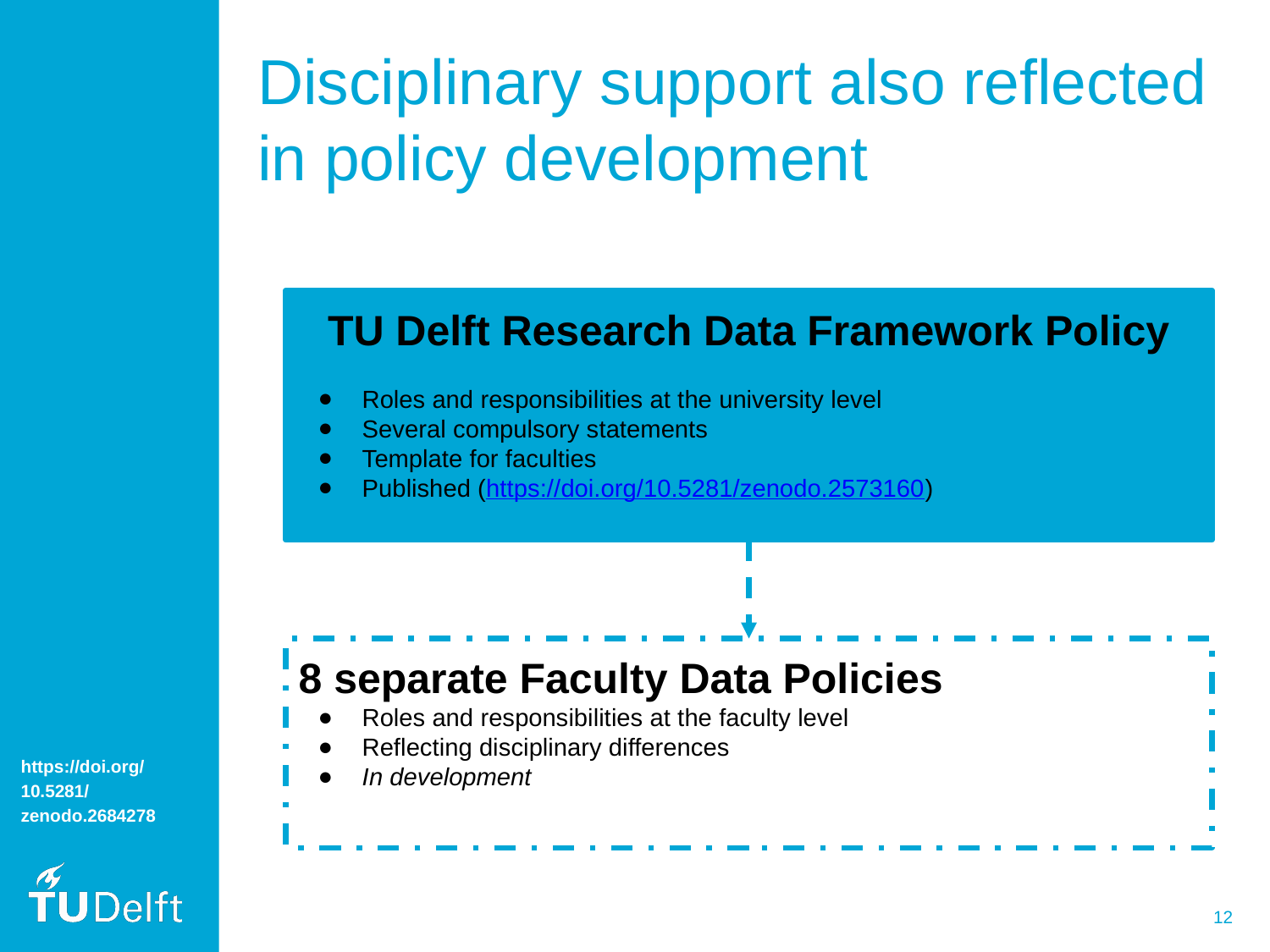

# Disciplinary support also reflected in policy development
TU Delft Research Data Framework Policy

Roles and responsibilities at the university level
Several compulsory statements
Template for faculties
Published (https://doi.org/10.5281/zenodo.2573160)

8 separate Faculty Data Policies
Roles and responsibilities at the faculty level
Reflecting disciplinary differences
In development

https://doi.org/10.5281/zenodo.2684278